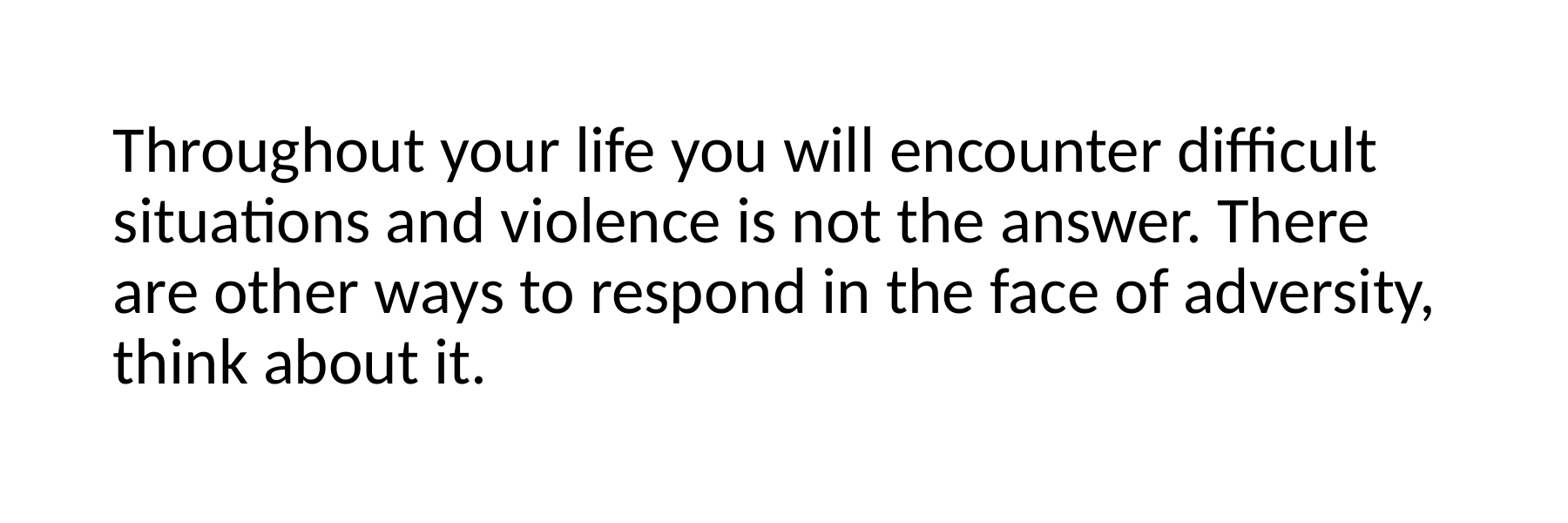

Throughout your life you will encounter difficult situations and violence is not the answer. There are other ways to respond in the face of adversity, think about it.